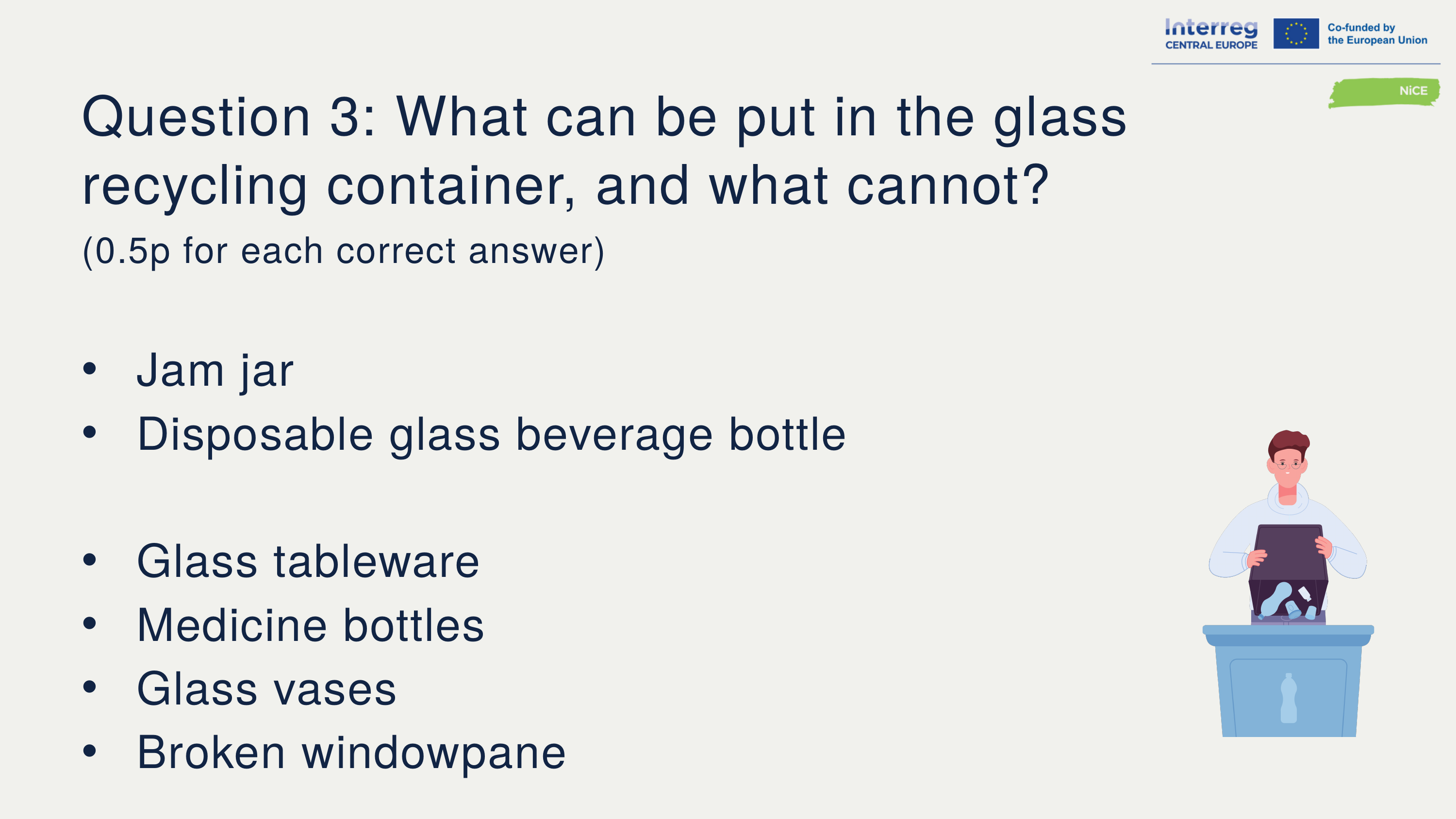

Question 3: What can be put in the glass recycling container, and what cannot?
(0.5p for each correct answer)
Jam jar
Disposable glass beverage bottle
Glass tableware
Medicine bottles
Glass vases
Broken windowpane